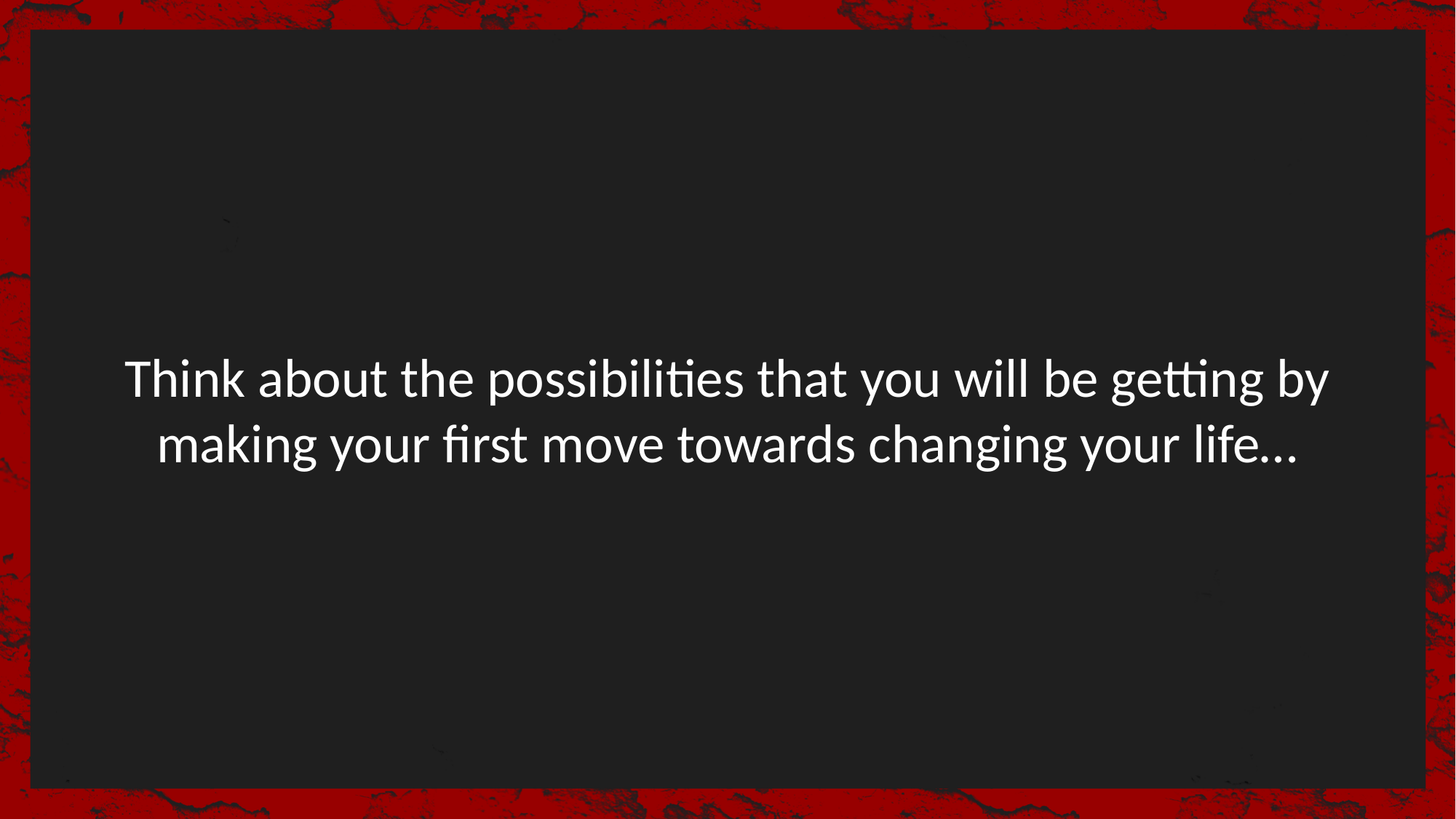

Think about the possibilities that you will be getting by making your first move towards changing your life…